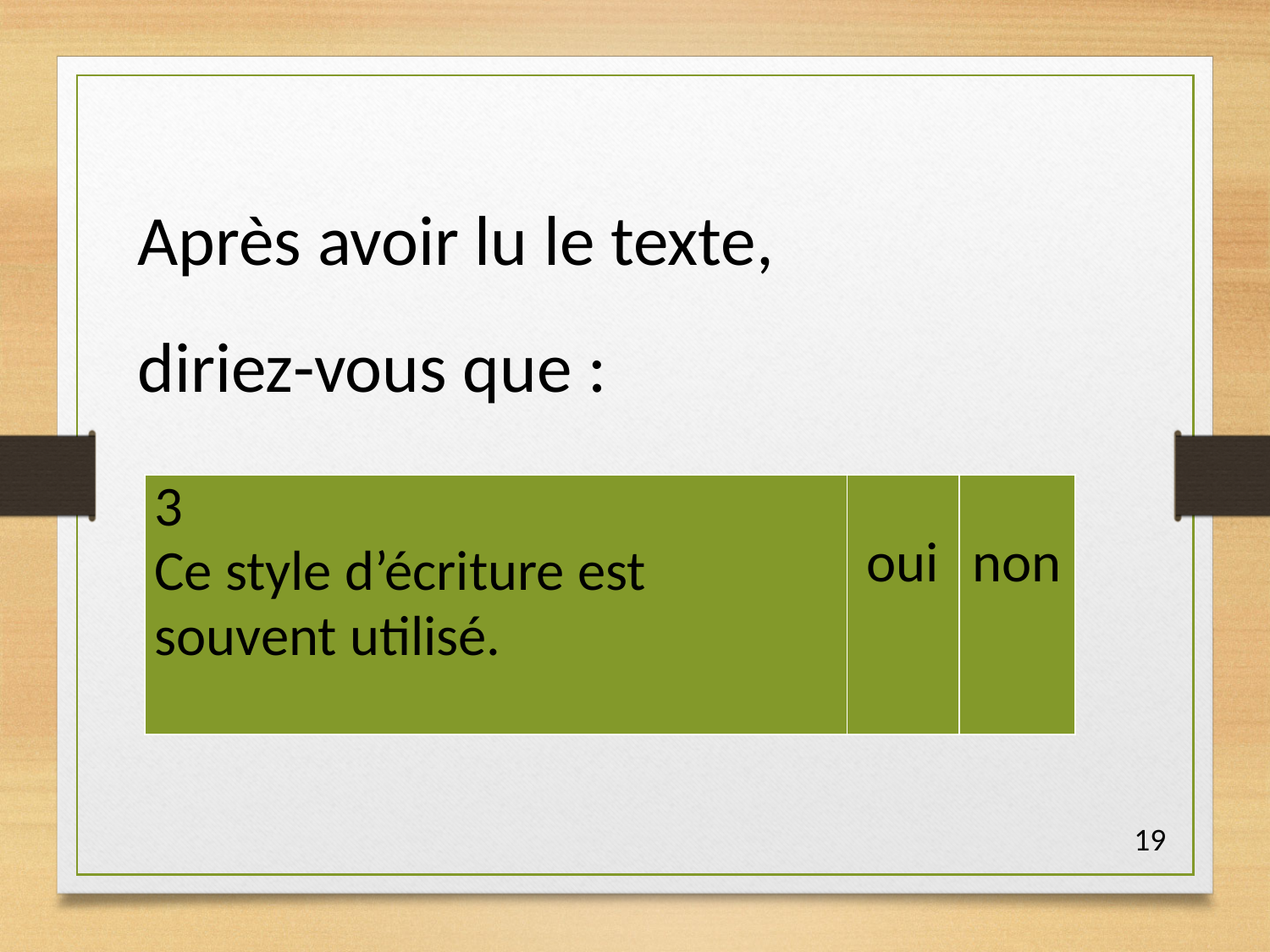

Après avoir lu le texte,
diriez-vous que :
| 3 Ce style d’écriture est souvent utilisé. | oui | non |
| --- | --- | --- |
19